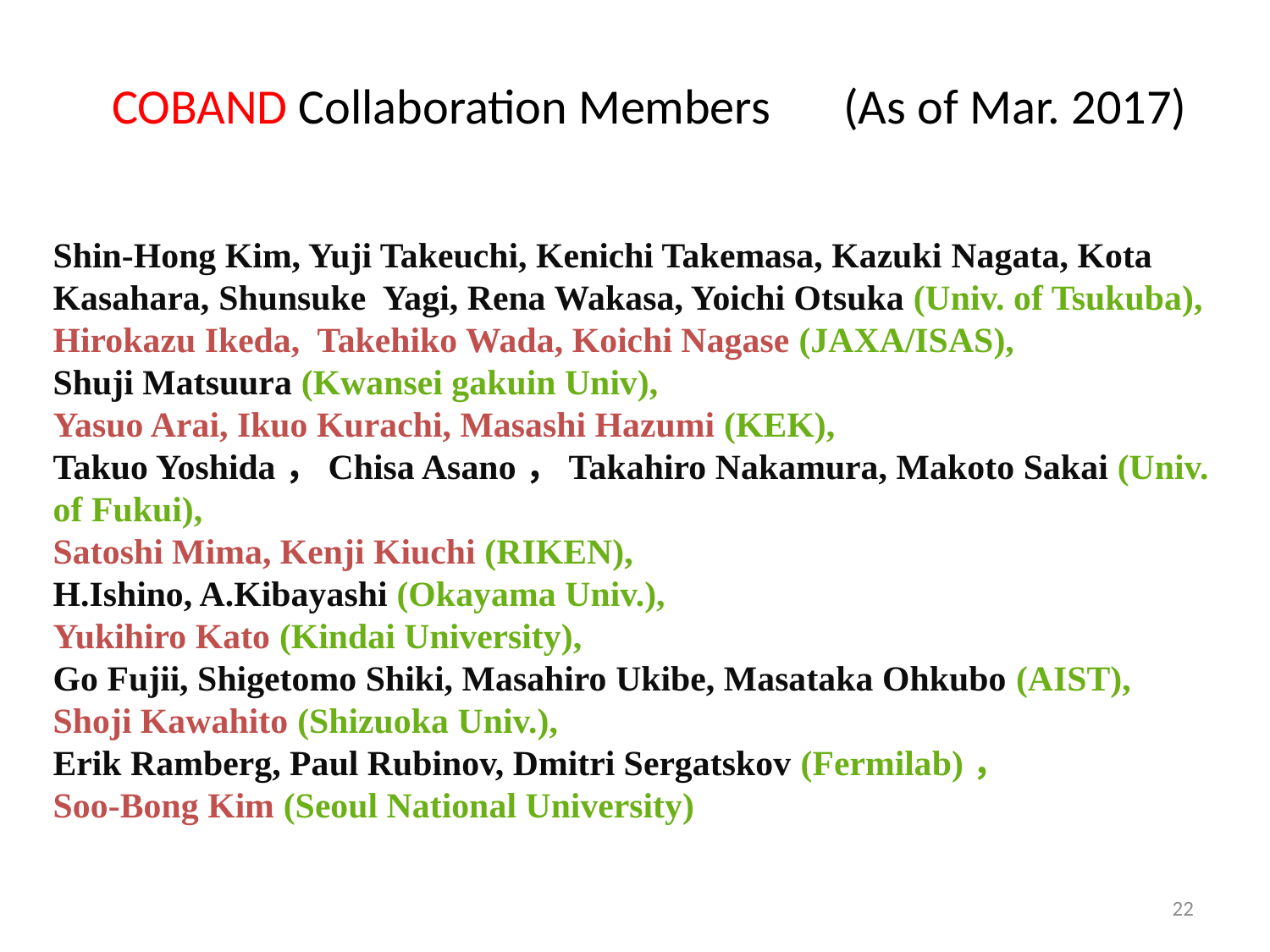

22
COBAND Collaboration Members　(As of Mar. 2017)
Shin-Hong Kim, Yuji Takeuchi, Kenichi Takemasa, Kazuki Nagata, Kota Kasahara, Shunsuke  Yagi, Rena Wakasa, Yoichi Otsuka (Univ. of Tsukuba),
Hirokazu Ikeda,  Takehiko Wada, Koichi Nagase (JAXA/ISAS),
Shuji Matsuura (Kwansei gakuin Univ),
Yasuo Arai, Ikuo Kurachi, Masashi Hazumi (KEK),
Takuo Yoshida，Chisa Asano，Takahiro Nakamura, Makoto Sakai (Univ. of Fukui),
Satoshi Mima, Kenji Kiuchi (RIKEN),
H.Ishino, A.Kibayashi (Okayama Univ.),
Yukihiro Kato (Kindai University),
Go Fujii, Shigetomo Shiki, Masahiro Ukibe, Masataka Ohkubo (AIST),
Shoji Kawahito (Shizuoka Univ.),
Erik Ramberg, Paul Rubinov, Dmitri Sergatskov (Fermilab)，
Soo-Bong Kim (Seoul National University)
22